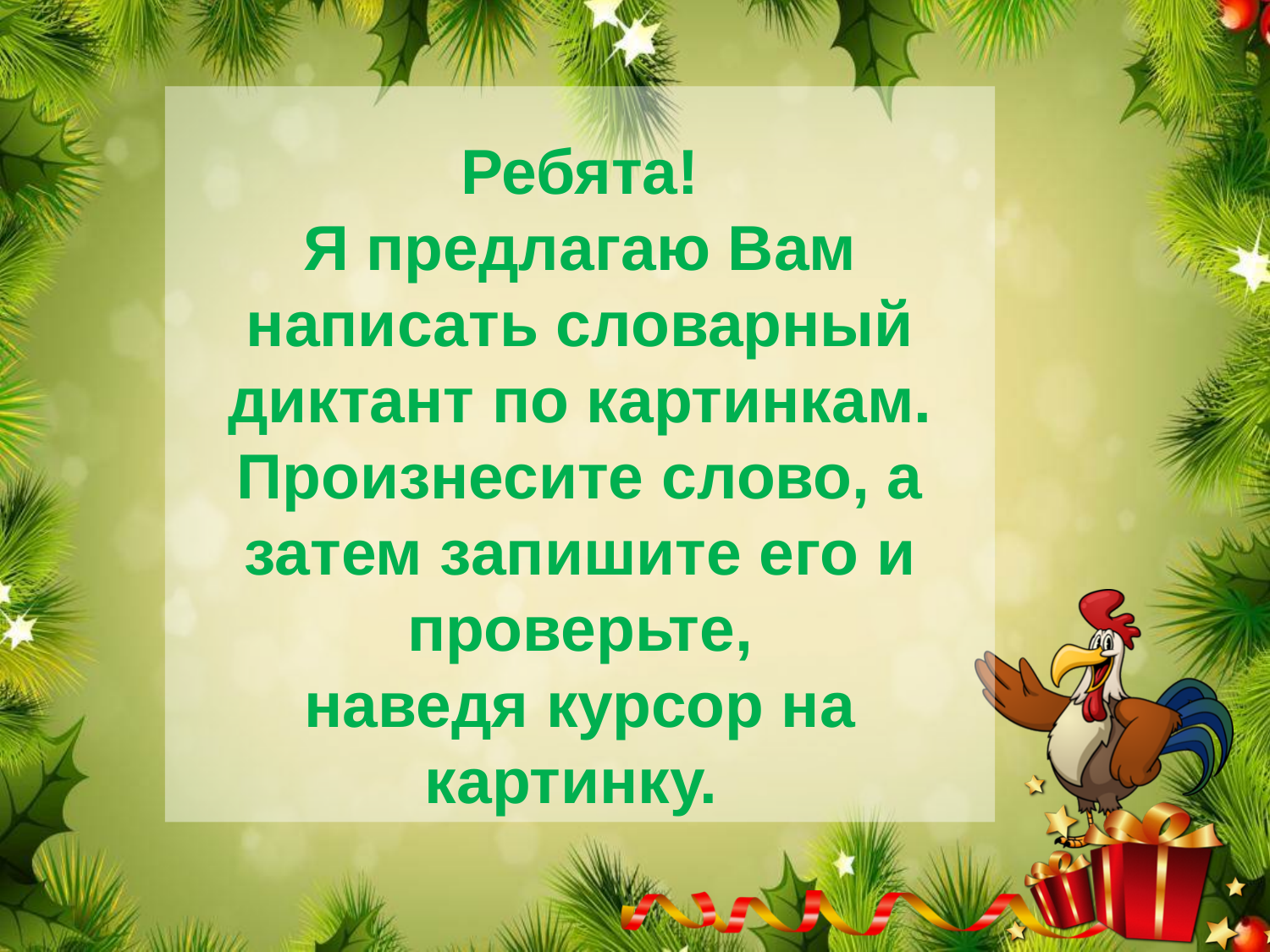

Ребята!
Я предлагаю Вам написать словарный диктант по картинкам. Произнесите слово, а затем запишите его и проверьте,
наведя курсор на картинку.